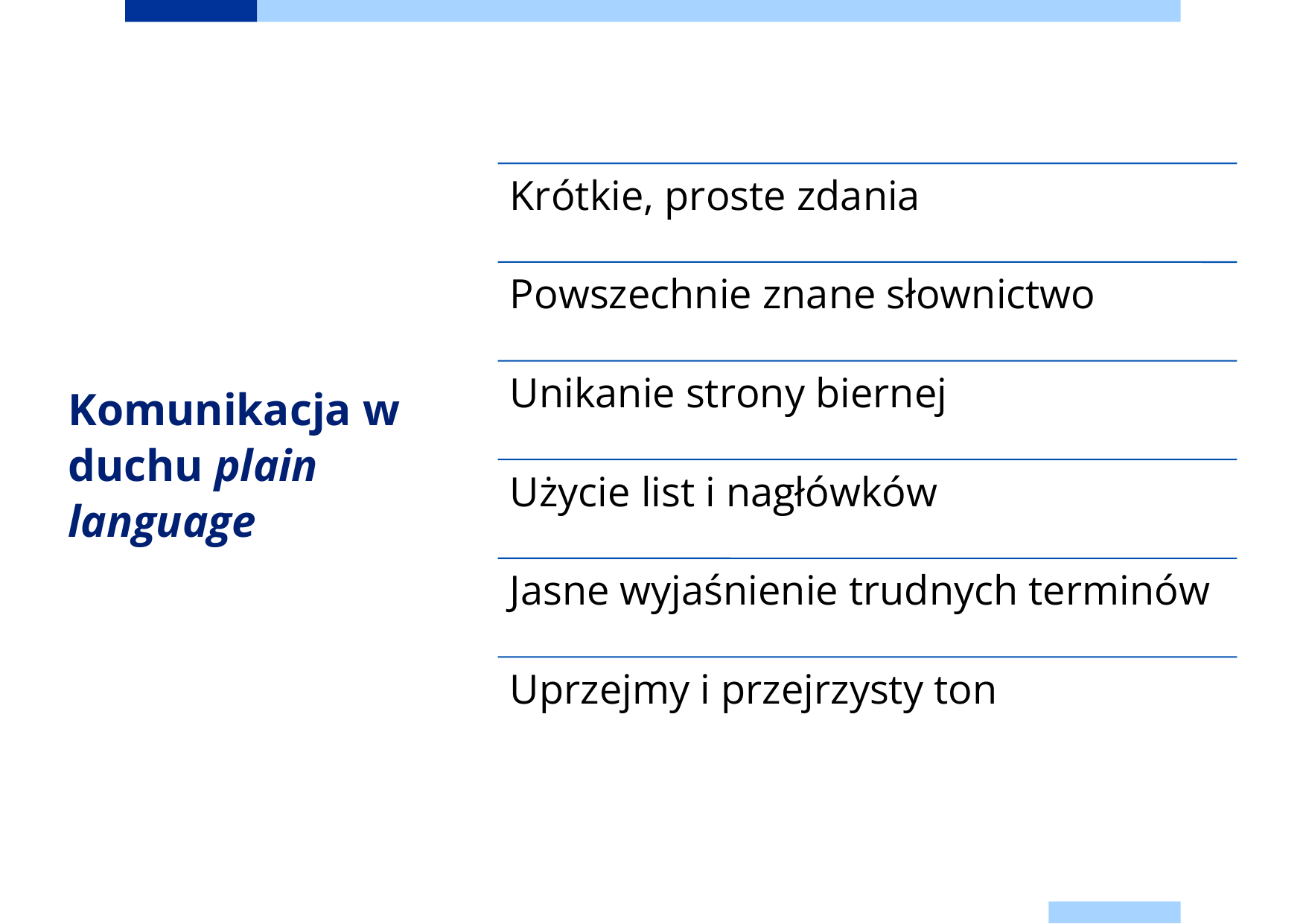

Krótkie, proste zdania
Powszechnie znane słownictwo
Unikanie strony biernej
Użycie list i nagłówków
Jasne wyjaśnienie trudnych terminów
Uprzejmy i przejrzysty ton
# Komunikacja w duchu plain language